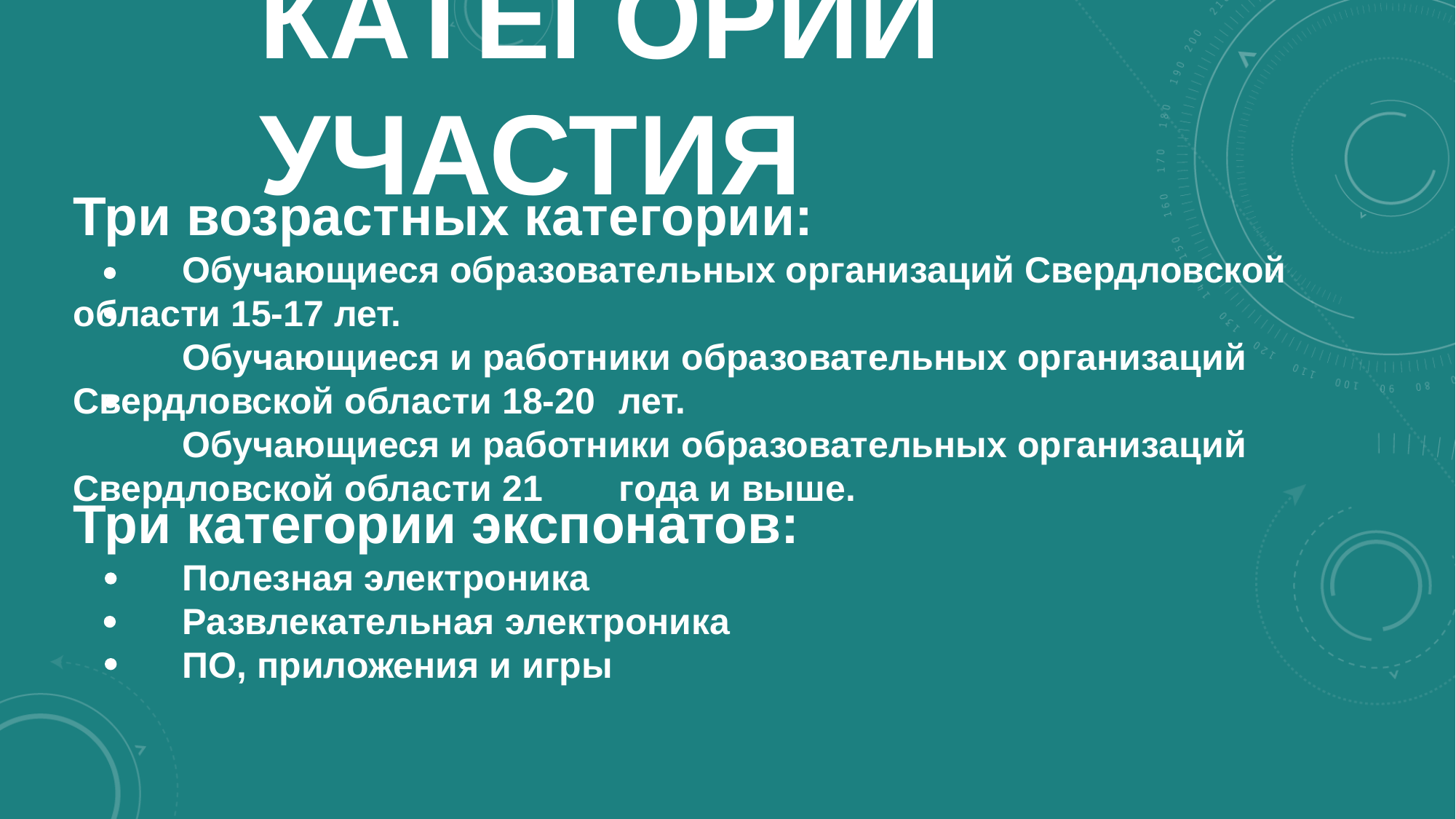

# Категории участия
Три возрастных категории:
	Обучающиеся образовательных организаций Свердловской области 15-17 лет.
	Обучающиеся и работники образовательных организаций Свердловской области 18-20 	лет.
	Обучающиеся и работники образовательных организаций Свердловской области 21 	года и выше.

Три категории экспонатов:
	Полезная электроника
	Развлекательная электроника
	ПО, приложения и игры